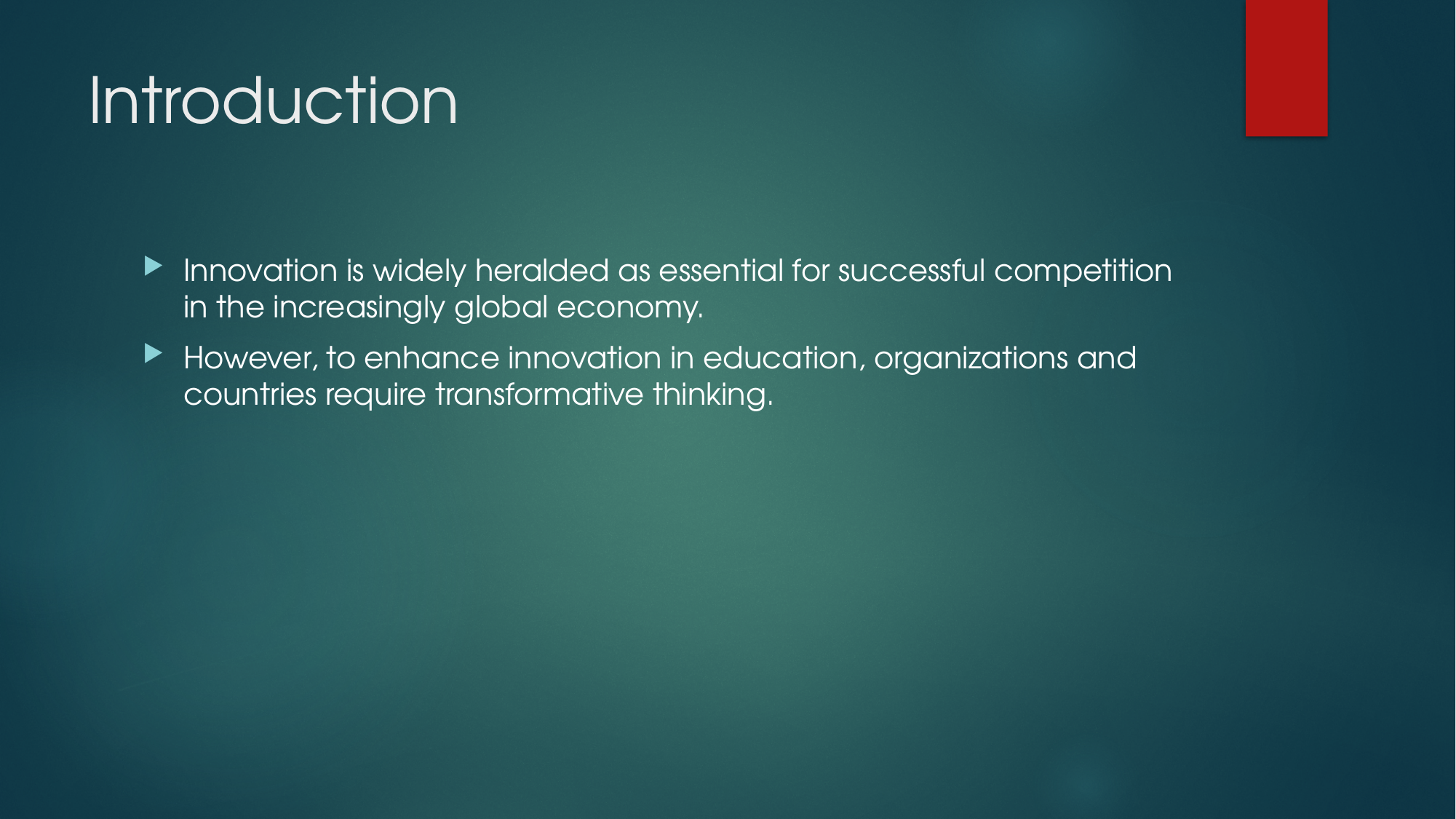

# Introduction
Innovation is widely heralded as essential for successful competition in the increasingly global economy.
However, to enhance innovation in education, organizations and countries require transformative thinking.